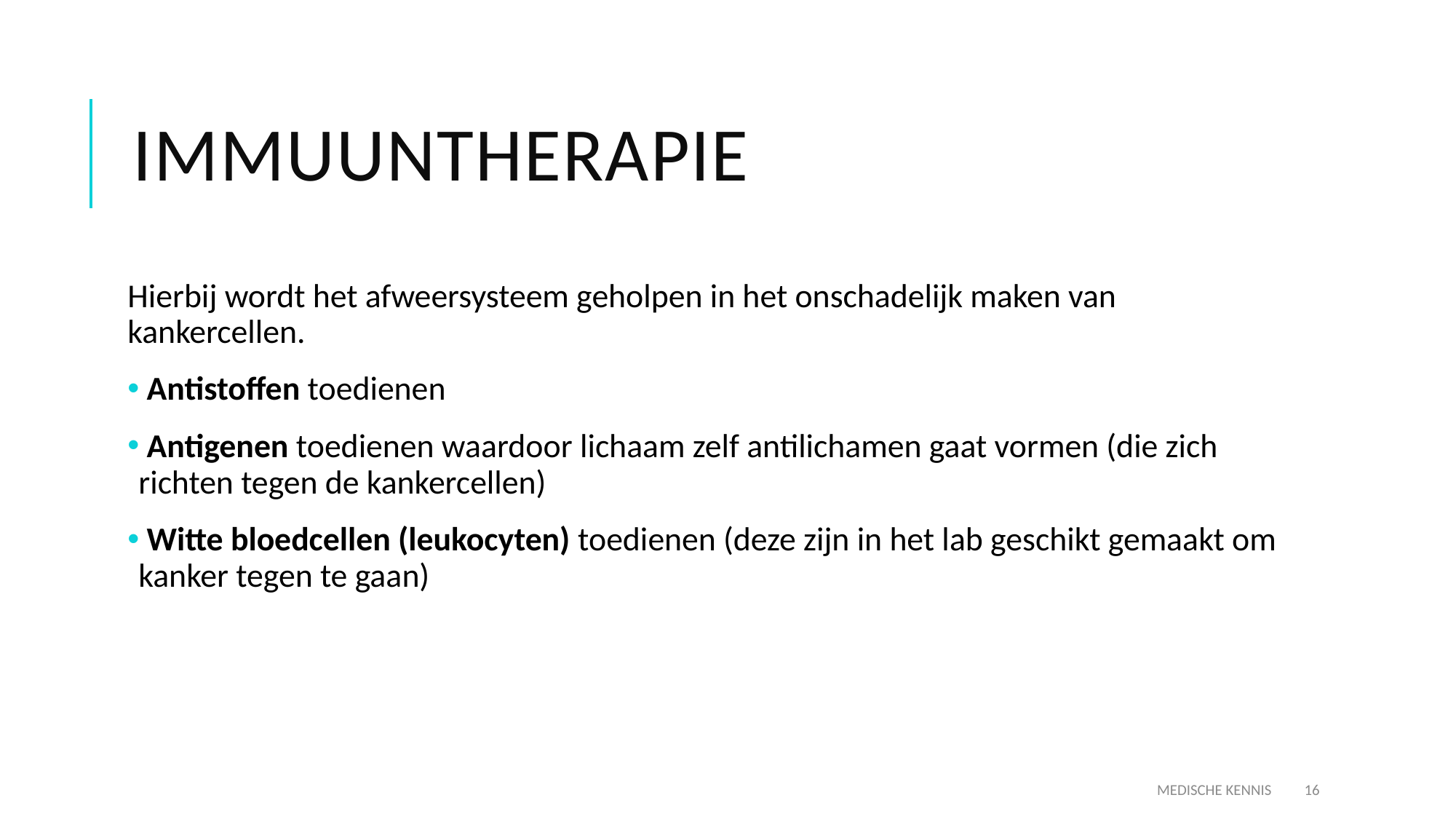

# Immuuntherapie
Hierbij wordt het afweersysteem geholpen in het onschadelijk maken van kankercellen.
 Antistoffen toedienen
 Antigenen toedienen waardoor lichaam zelf antilichamen gaat vormen (die zich richten tegen de kankercellen)
 Witte bloedcellen (leukocyten) toedienen (deze zijn in het lab geschikt gemaakt om kanker tegen te gaan)
Medische Kennis
16